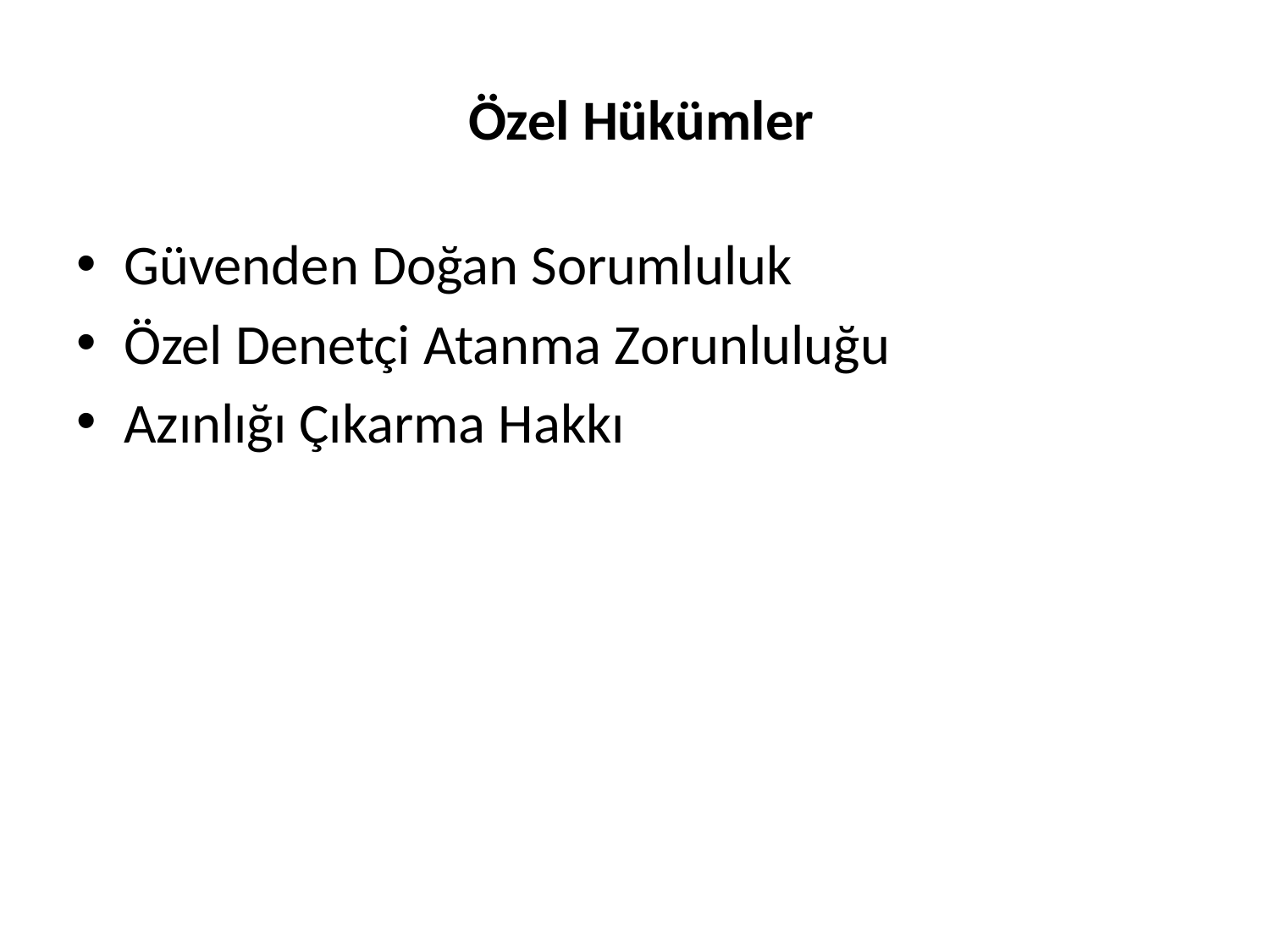

# Özel Hükümler
Güvenden Doğan Sorumluluk
Özel Denetçi Atanma Zorunluluğu
Azınlığı Çıkarma Hakkı